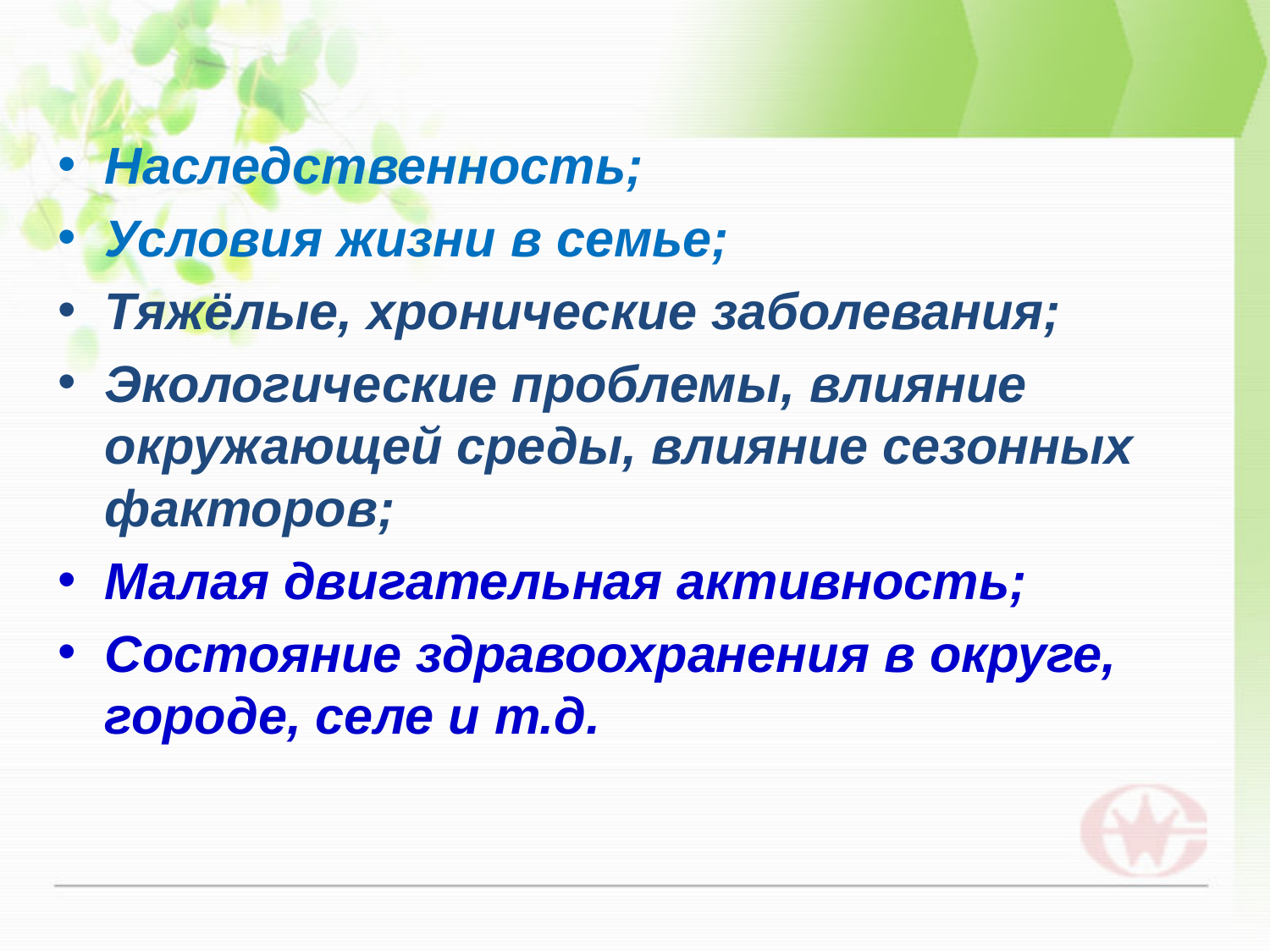

Наследственность;
Условия жизни в семье;
Тяжёлые, хронические заболевания;
Экологические проблемы, влияние окружающей среды, влияние сезонных факторов;
Малая двигательная активность;
Состояние здравоохранения в округе, городе, селе и т.д.